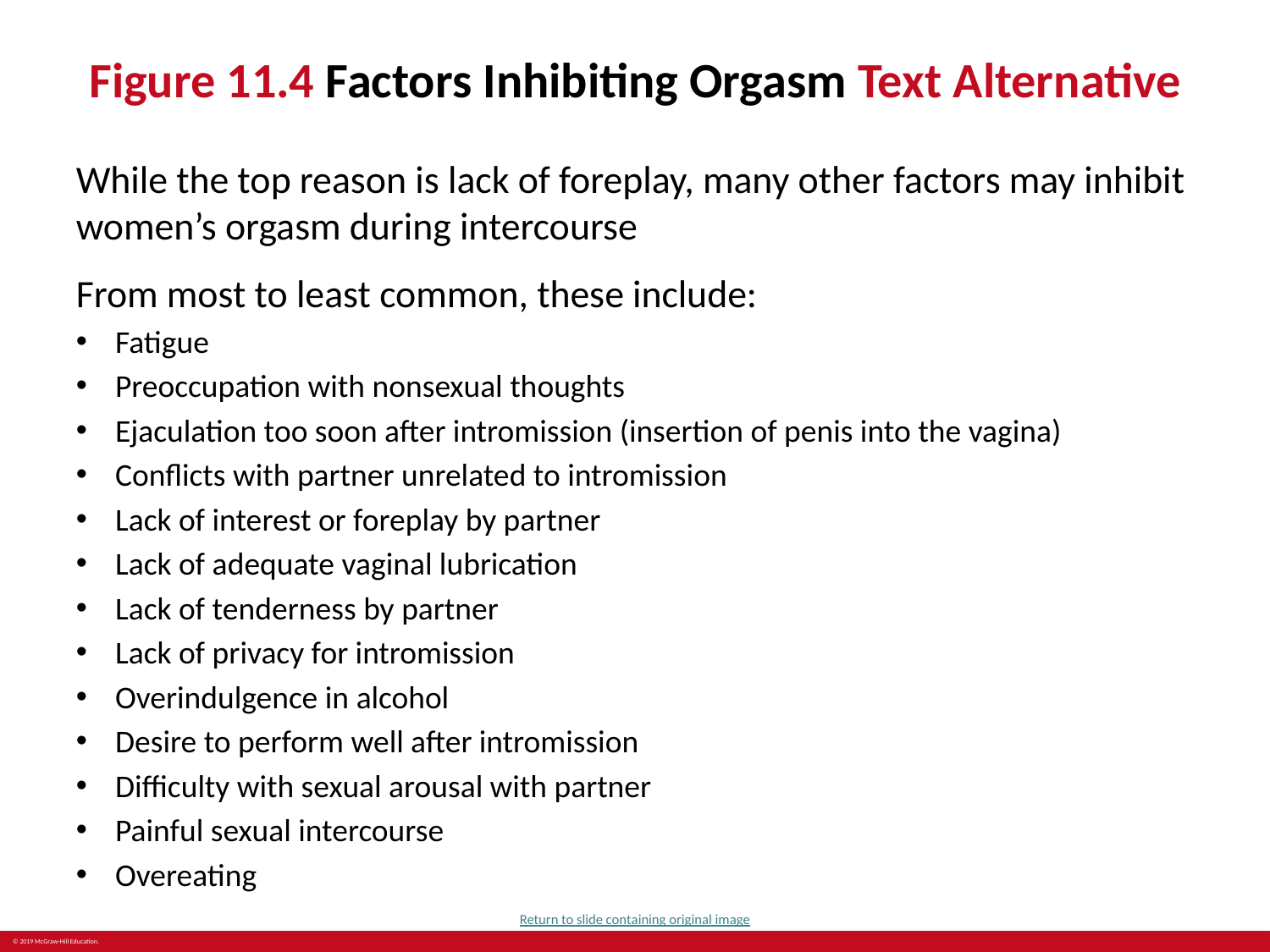

# Figure 11.4 Factors Inhibiting Orgasm Text Alternative
While the top reason is lack of foreplay, many other factors may inhibit women’s orgasm during intercourse
From most to least common, these include:
Fatigue
Preoccupation with nonsexual thoughts
Ejaculation too soon after intromission (insertion of penis into the vagina)
Conflicts with partner unrelated to intromission
Lack of interest or foreplay by partner
Lack of adequate vaginal lubrication
Lack of tenderness by partner
Lack of privacy for intromission
Overindulgence in alcohol
Desire to perform well after intromission
Difficulty with sexual arousal with partner
Painful sexual intercourse
Overeating
Return to slide containing original image